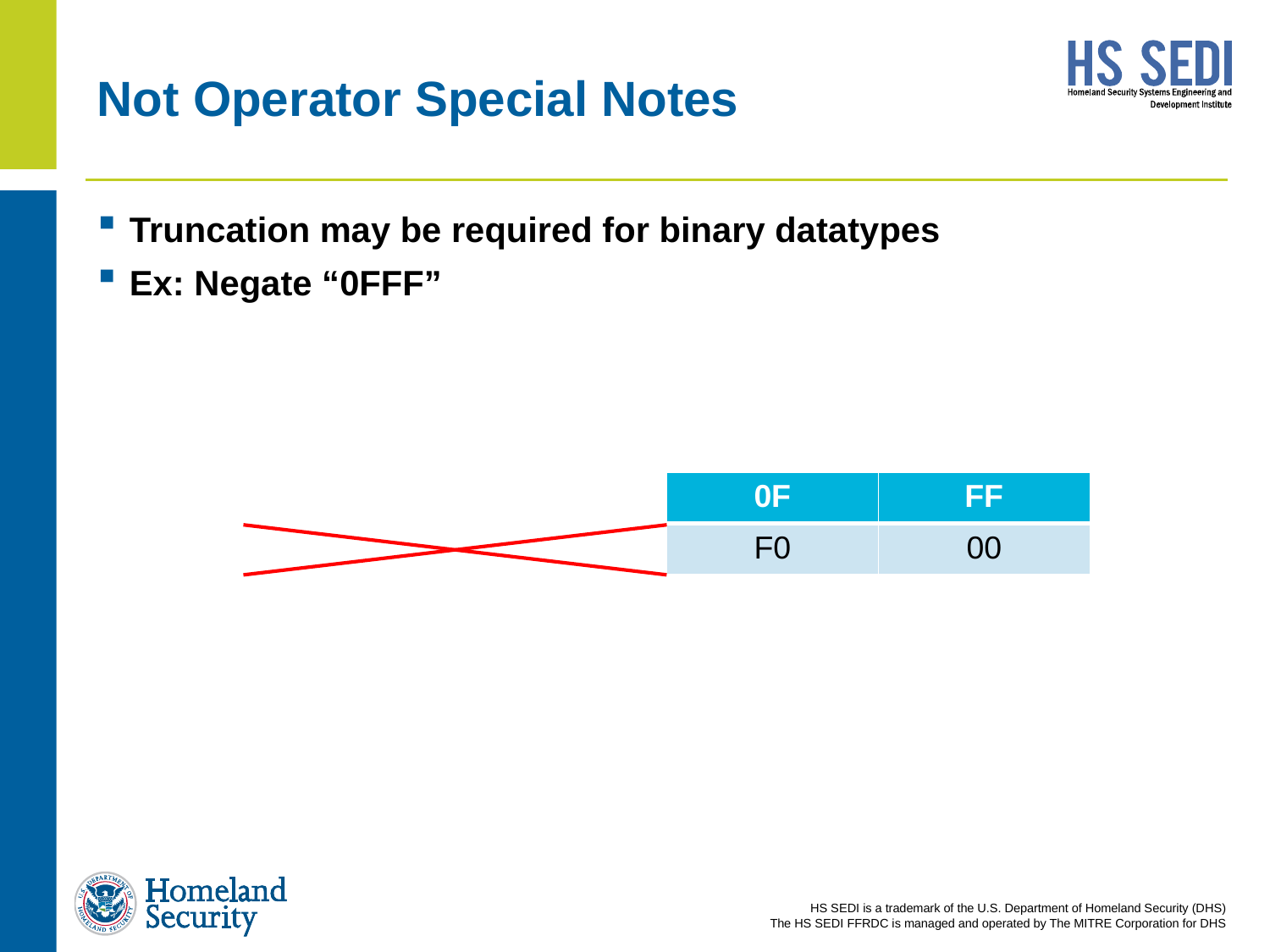

# Not Operator Special Notes
Truncation may be required for binary datatypes
Ex: Negate “0FFF”

| 00 | 00 | 0F | FF |
| --- | --- | --- | --- |
| FF | FF | F0 | 00 |